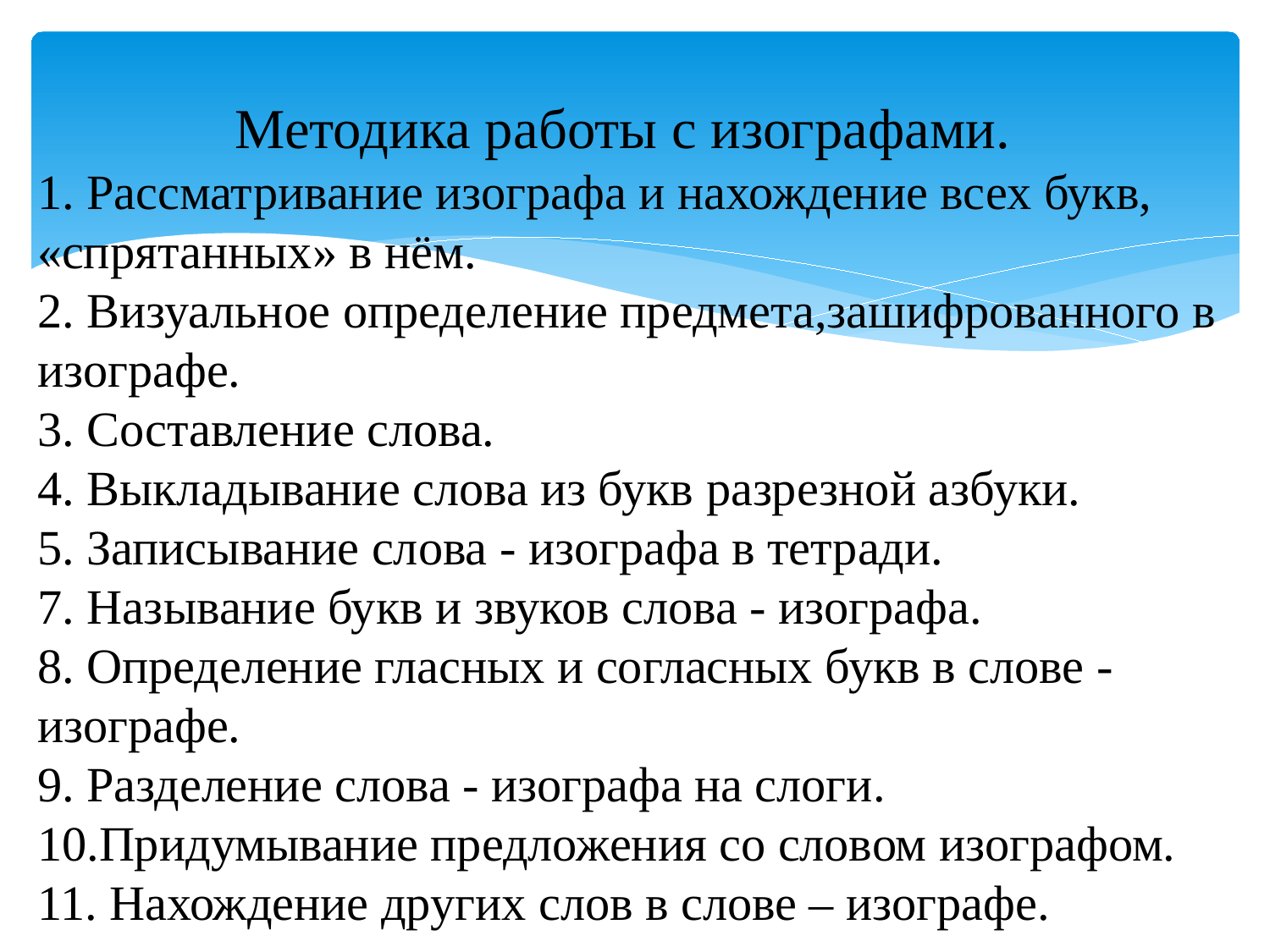

Методика работы с изографами.
1. Рассматривание изографа и нахождение всех букв, «спрятанных» в нём.
2. Визуальное определение предмета,зашифрованного в изографе.
3. Составление слова.
4. Выкладывание слова из букв разрезной азбуки.
5. Записывание слова - изографа в тетради.
7. Называние букв и звуков слова - изографа.
8. Определение гласных и согласных букв в слове - изографе.
9. Разделение слова - изографа на слоги.
10.Придумывание предложения со словом изографом.
11. Нахождение других слов в слове – изографе.